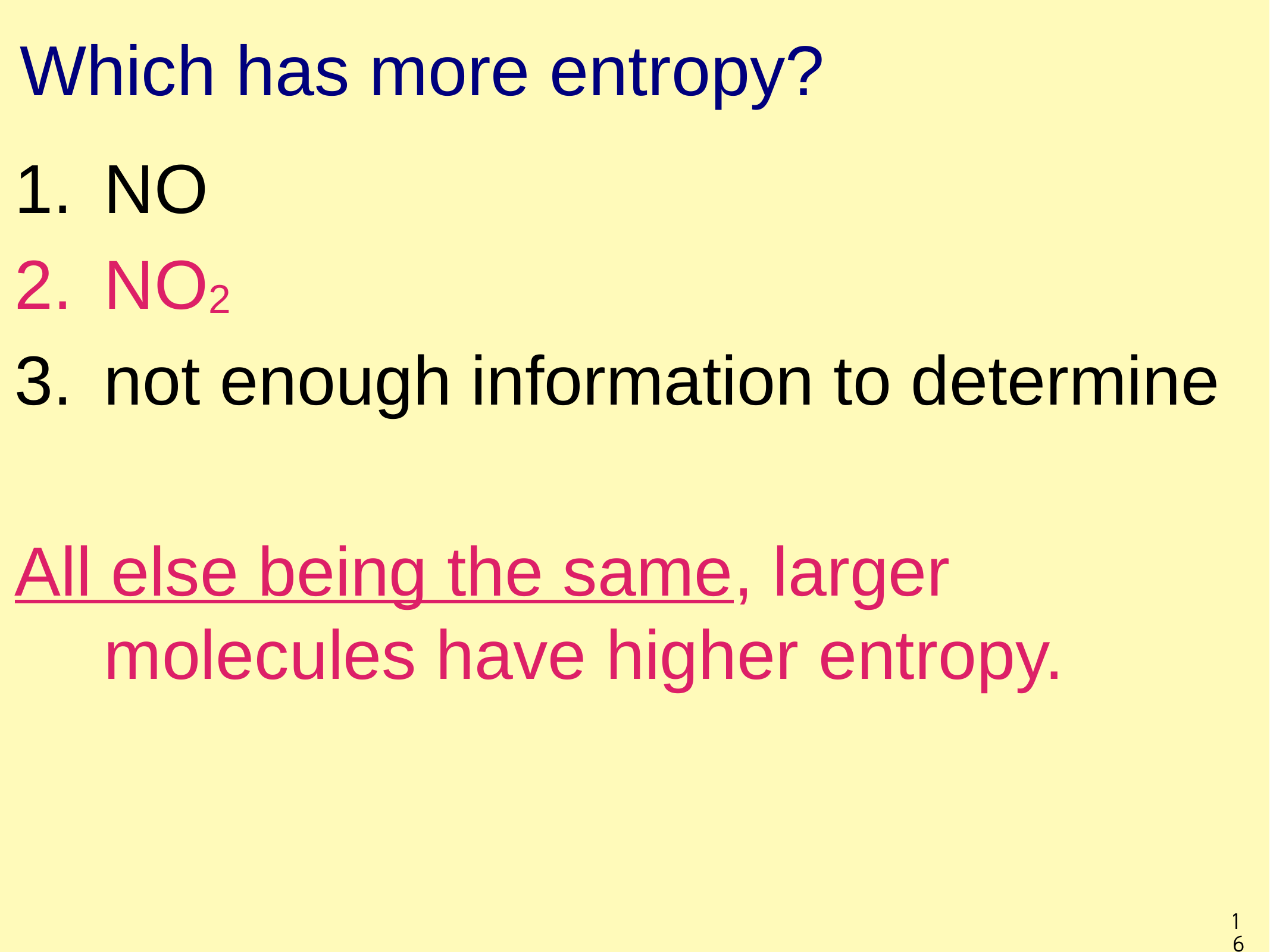

# Which has more entropy?
NO
NO2
not enough information to determine

All else being the same, larger molecules have higher entropy.
16